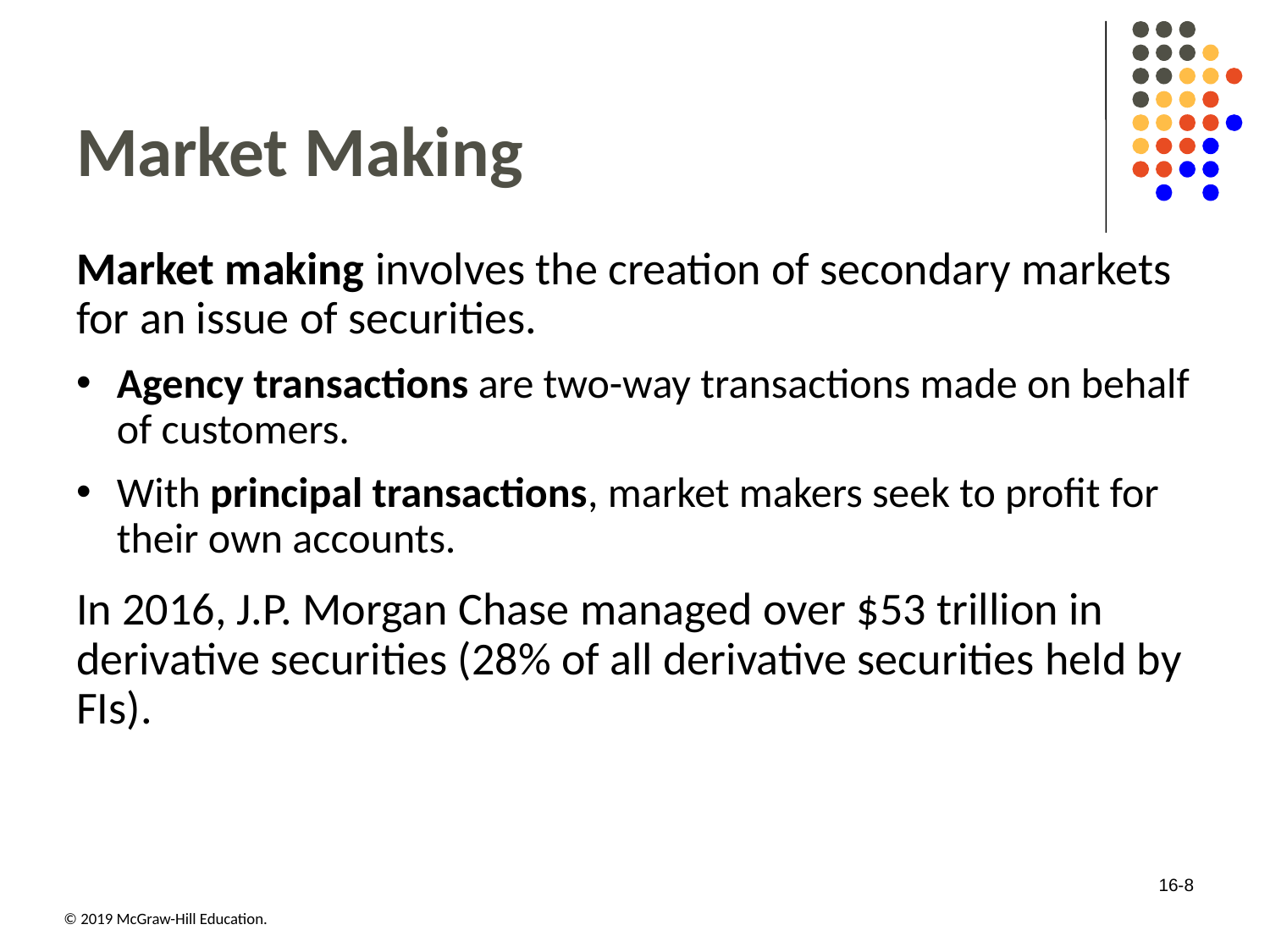

# Market Making
Market making involves the creation of secondary markets for an issue of securities.
Agency transactions are two-way transactions made on behalf of customers.
With principal transactions, market makers seek to profit for their own accounts.
In 2016, J.P. Morgan Chase managed over $53 trillion in derivative securities (28% of all derivative securities held by FIs).
16-8